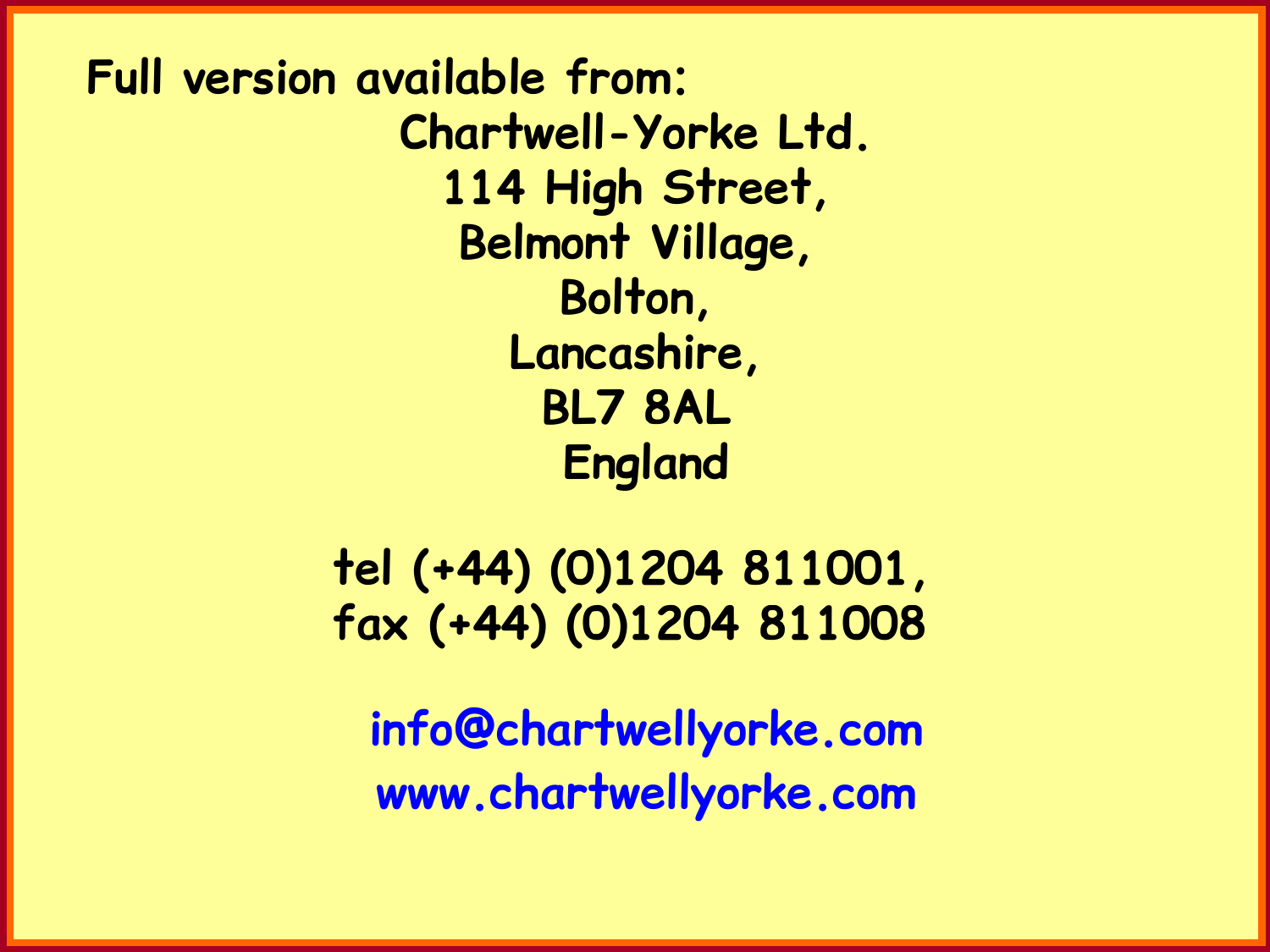

Full version available from:
Chartwell-Yorke Ltd.
114 High Street,
Belmont Village,
Bolton,
Lancashire,
BL7 8AL
England

	tel (+44) (0)1204 811001,
	fax (+44) (0)1204 811008

info@chartwellyorke.com
www.chartwellyorke.com